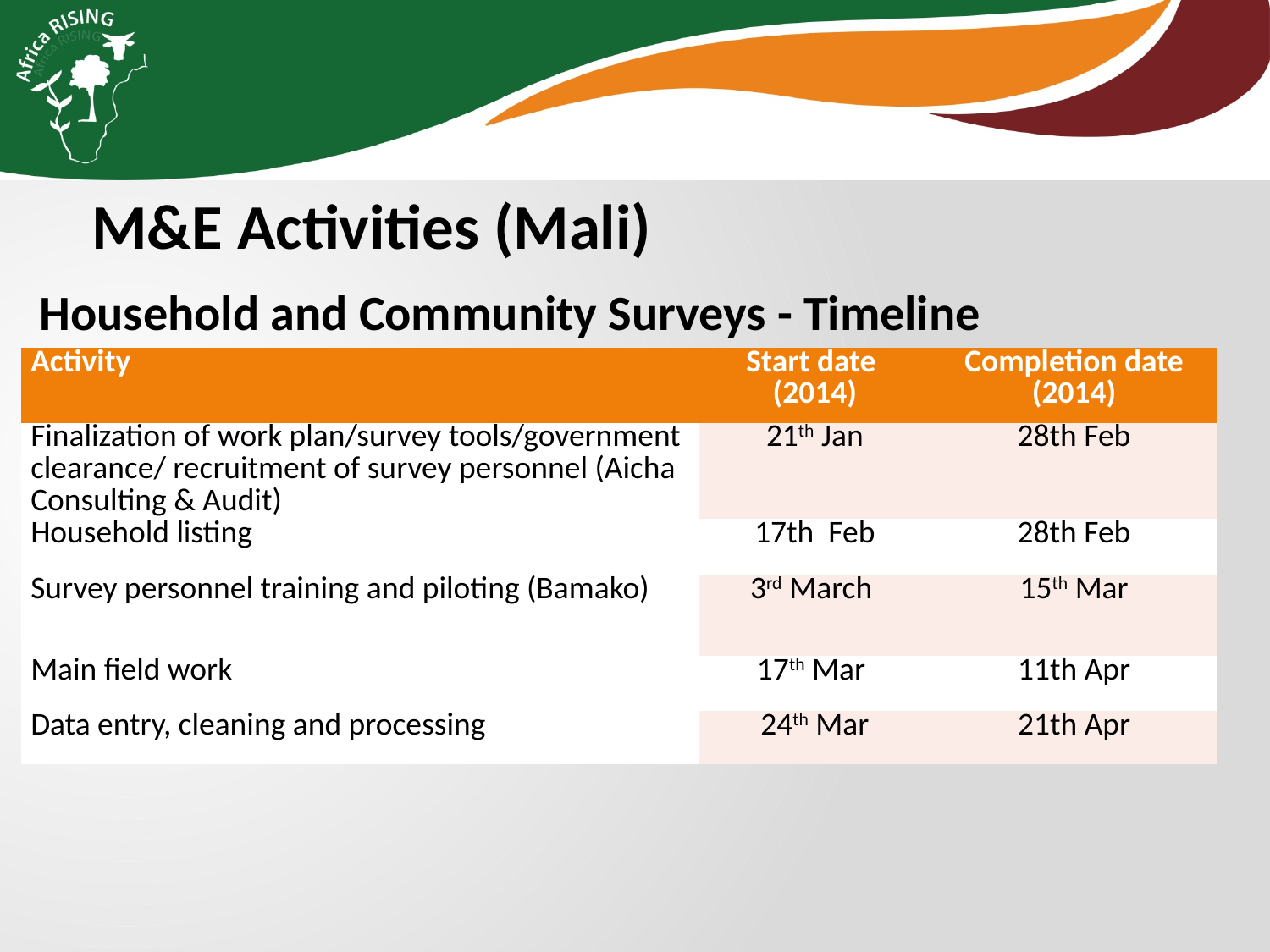

M&E Activities (Mali)
Household and Community Surveys - Timeline
| Activity | Start date (2014) | Completion date (2014) |
| --- | --- | --- |
| Finalization of work plan/survey tools/government clearance/ recruitment of survey personnel (Aicha Consulting & Audit) | 21th Jan | 28th Feb |
| Household listing | 17th Feb | 28th Feb |
| Survey personnel training and piloting (Bamako) | 3rd March | 15th Mar |
| Main field work | 17th Mar | 11th Apr |
| Data entry, cleaning and processing | 24th Mar | 21th Apr |